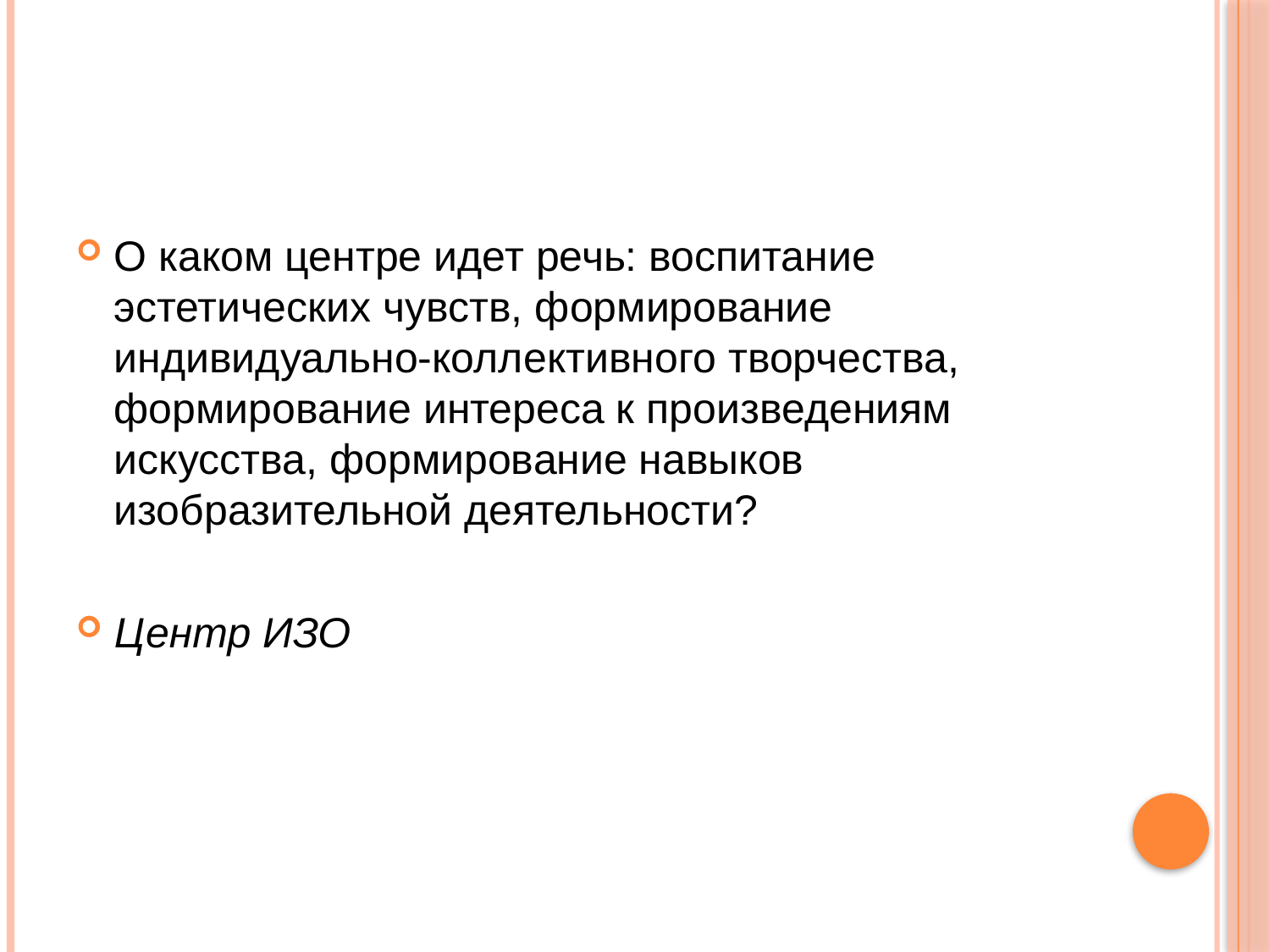

О каком центре идет речь: воспитание эстетических чувств, формирование индивидуально-коллективного творчества, формирование интереса к произведениям искусства, формирование навыков изобразительной деятельности?

Центр ИЗО